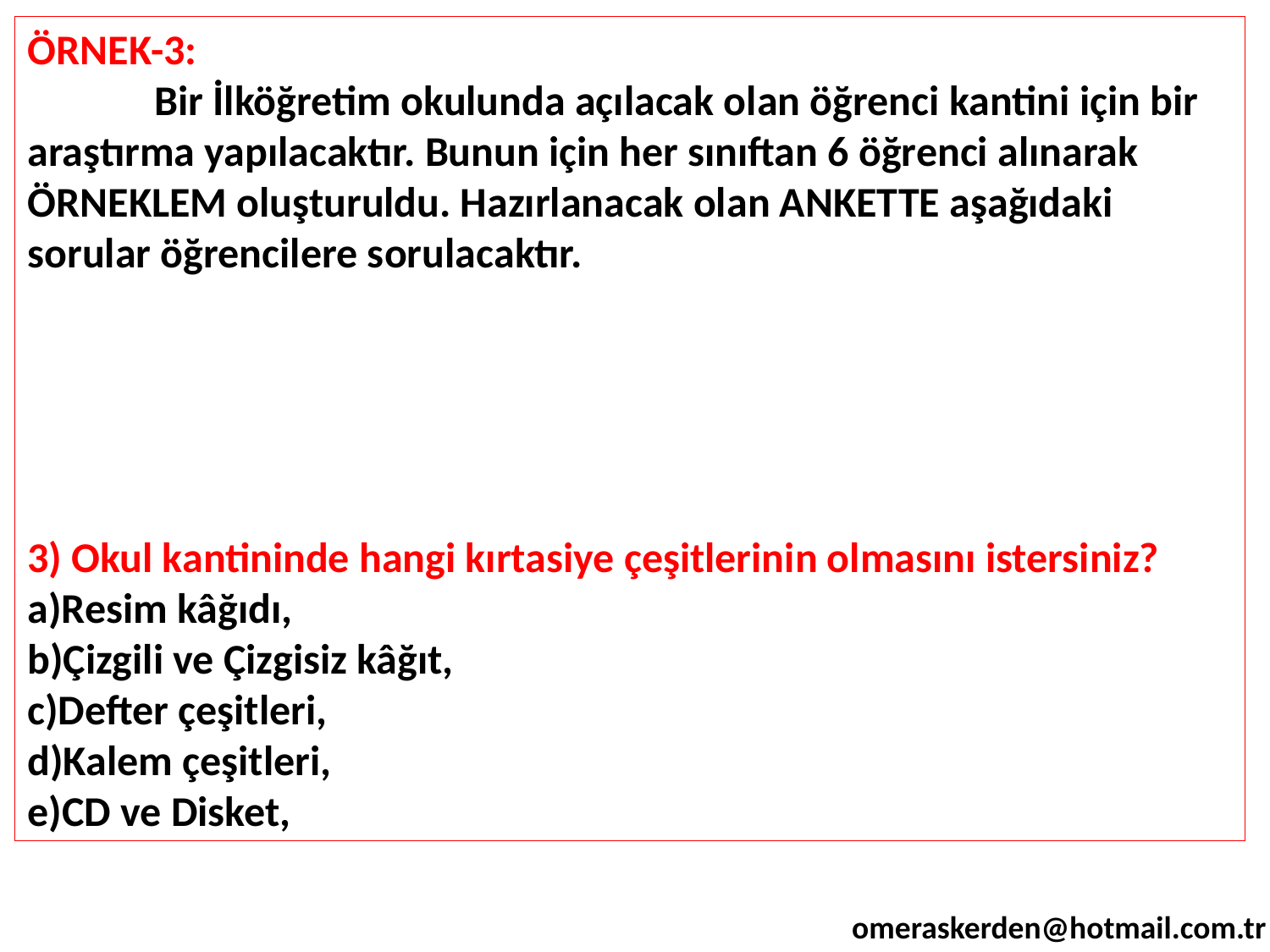

ÖRNEK-3:
	Bir İlköğretim okulunda açılacak olan öğrenci kantini için bir araştırma yapılacaktır. Bunun için her sınıftan 6 öğrenci alınarak ÖRNEKLEM oluşturuldu. Hazırlanacak olan ANKETTE aşağıdaki sorular öğrencilere sorulacaktır.

3) Okul kantininde hangi kırtasiye çeşitlerinin olmasını istersiniz?
a)Resim kâğıdı,
b)Çizgili ve Çizgisiz kâğıt,
c)Defter çeşitleri,
d)Kalem çeşitleri,
e)CD ve Disket,
omeraskerden@hotmail.com.tr